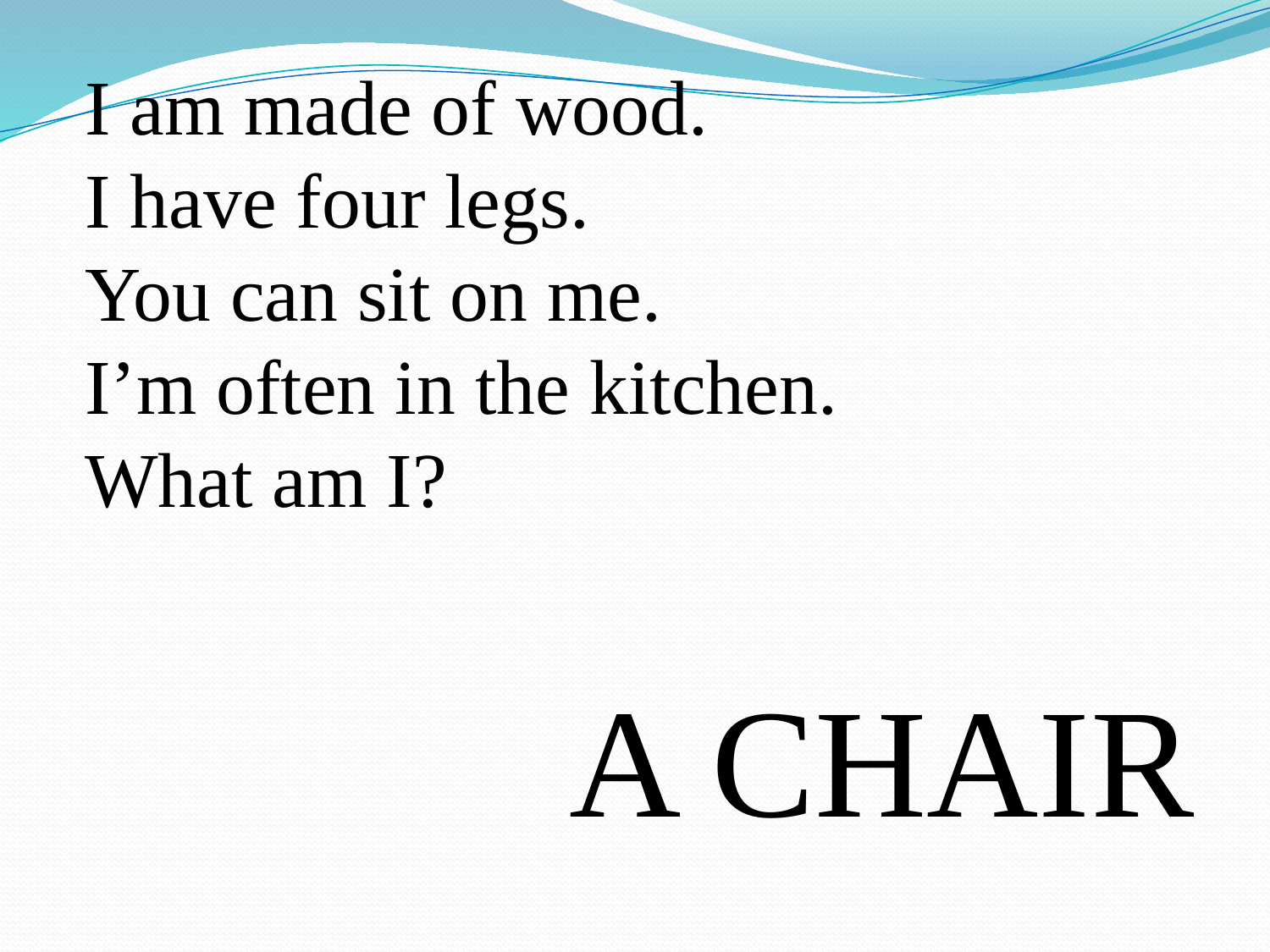

# I am made of wood. I have four legs. You can sit on me. I’m often in the kitchen. What am I?
A CHAIR